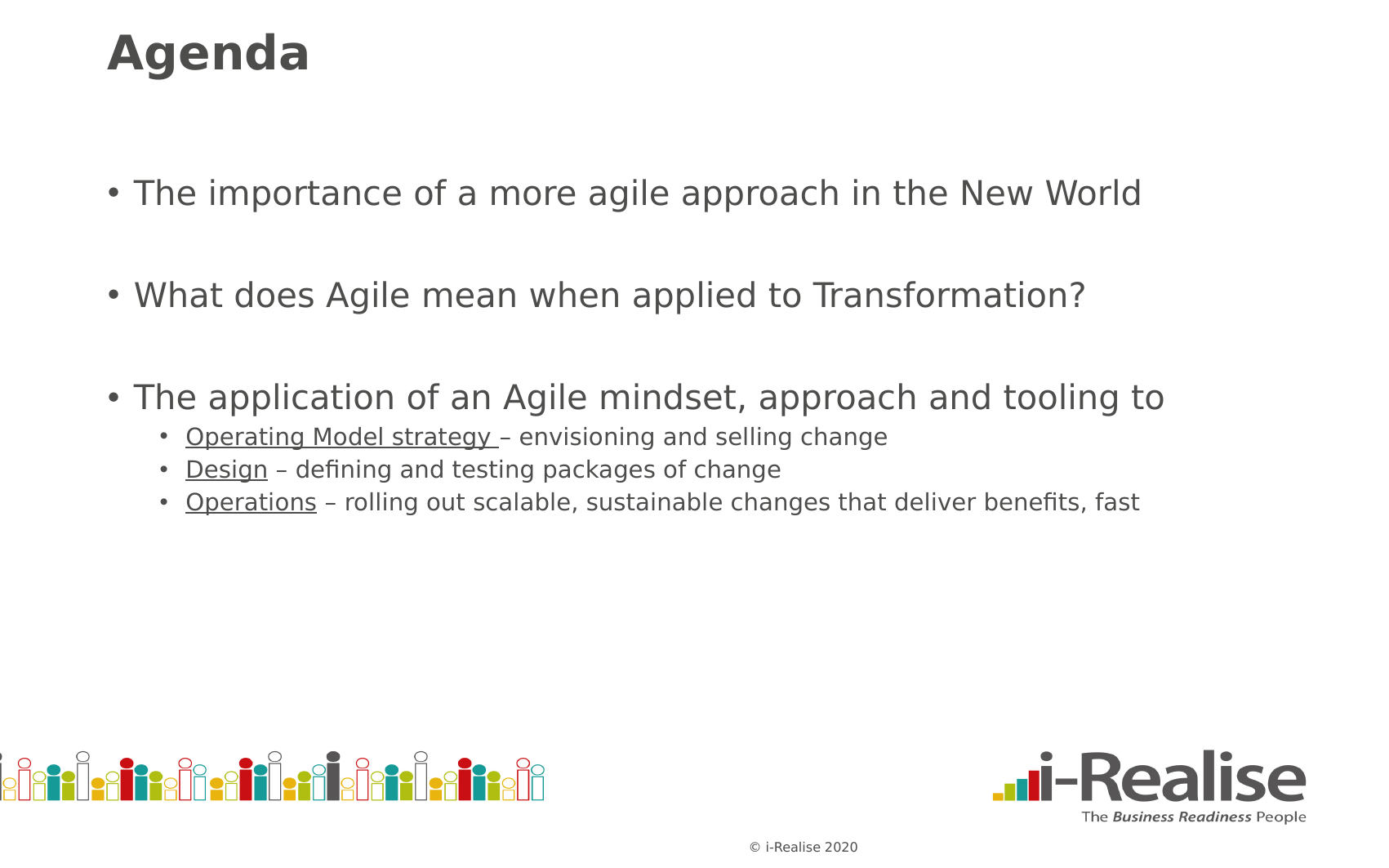

# Agenda
The importance of a more agile approach in the New World

What does Agile mean when applied to Transformation?

The application of an Agile mindset, approach and tooling to
Operating Model strategy – envisioning and selling change
Design – defining and testing packages of change
Operations – rolling out scalable, sustainable changes that deliver benefits, fast